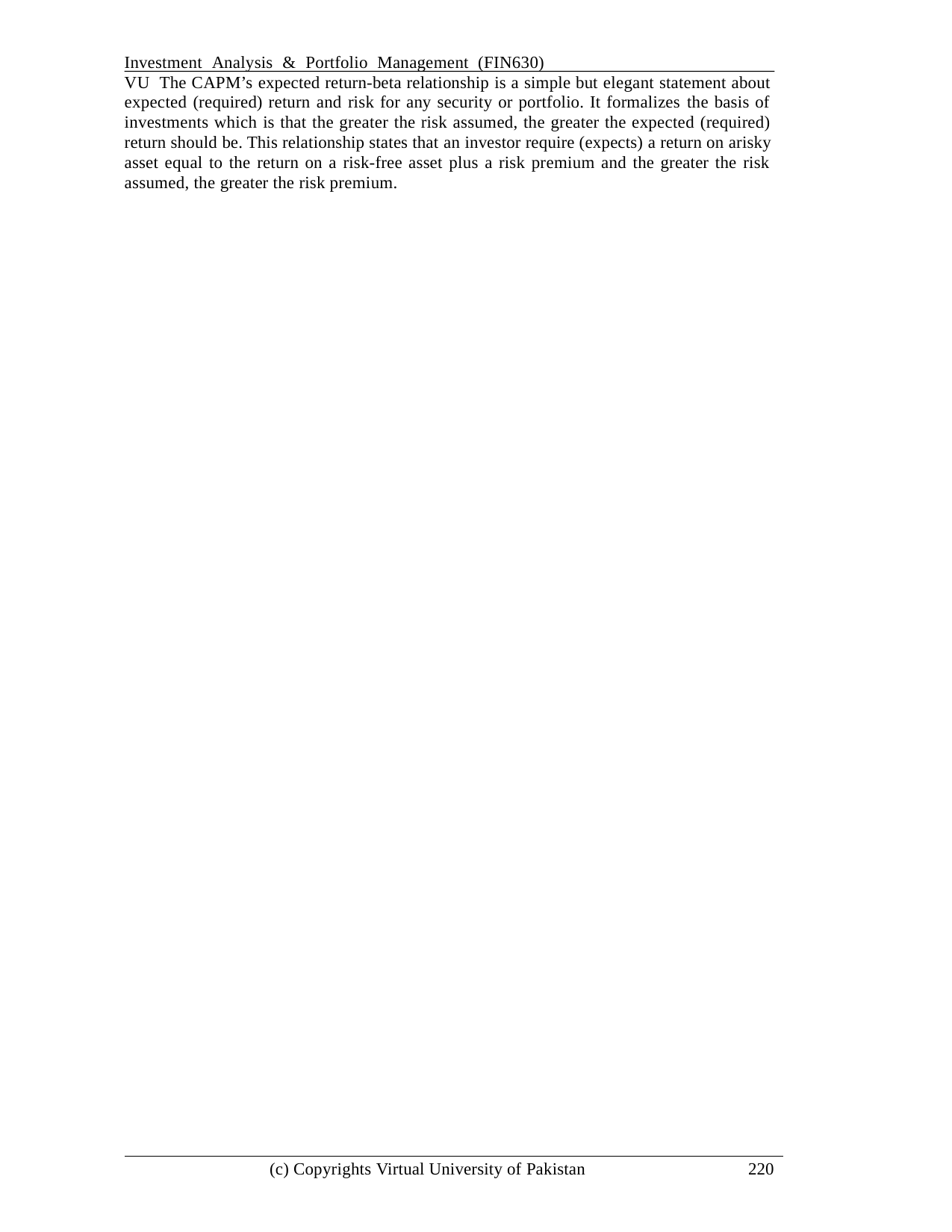

Investment Analysis & Portfolio Management (FIN630)	VU  The CAPM’s expected return-beta relationship is a simple but elegant statement about  expected (required) return and risk for any security or portfolio. It formalizes the basis of  investments which is that the greater the risk assumed, the greater the expected (required)  return should be. This relationship states that an investor require (expects) a return on arisky  asset equal to the return on a risk-free asset plus a risk premium and the greater the risk  assumed, the greater the risk premium.

(c) Copyrights Virtual University of Pakistan
220